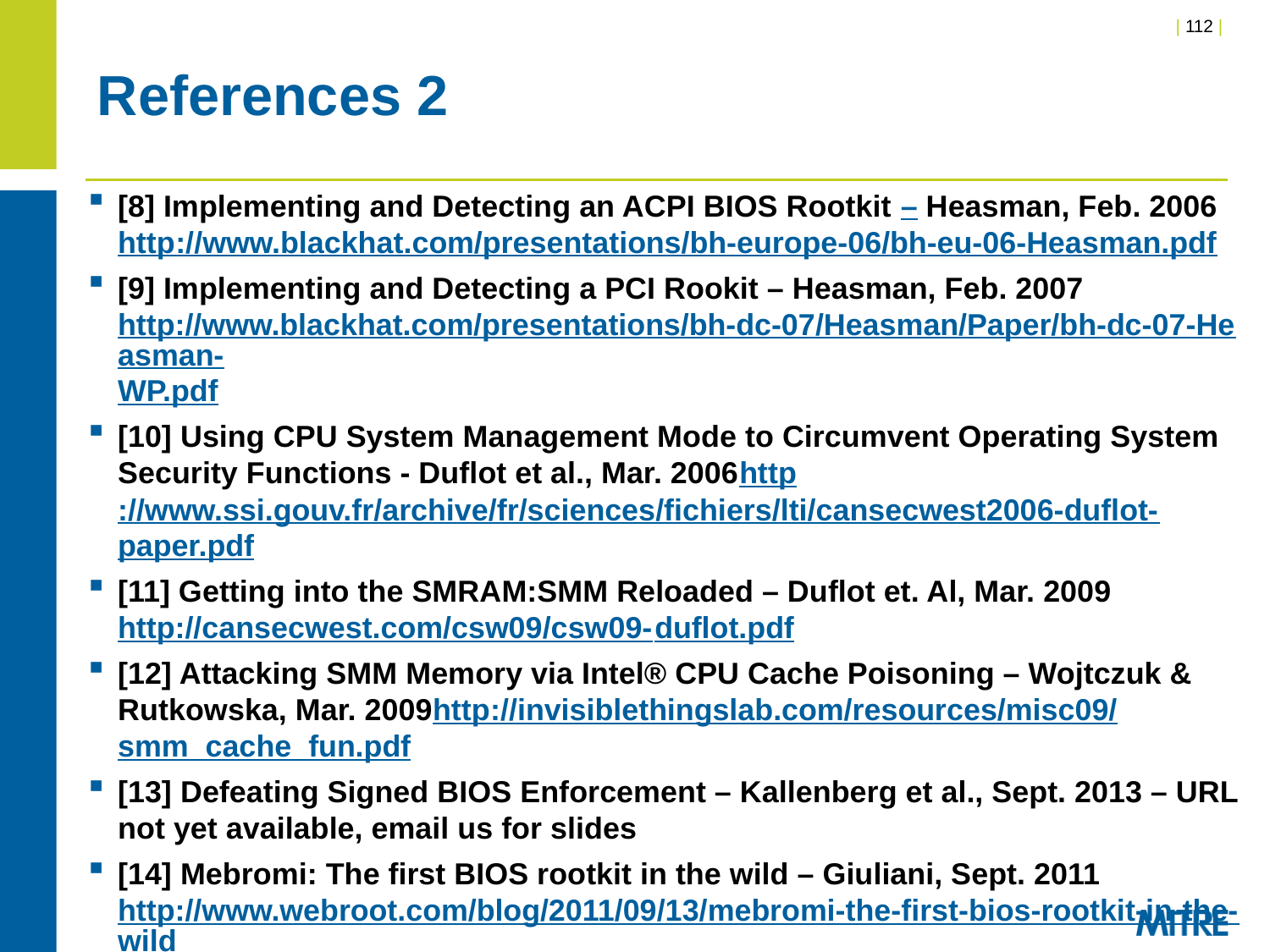

# References 2
[8] Implementing and Detecting an ACPI BIOS Rootkit – Heasman, Feb. 2006http://www.blackhat.com/presentations/bh-europe-06/bh-eu-06-Heasman.pdf
[9] Implementing and Detecting a PCI Rookit – Heasman, Feb. 2007 http://www.blackhat.com/presentations/bh-dc-07/Heasman/Paper/bh-dc-07-Heasman-WP.pdf
[10] Using CPU System Management Mode to Circumvent Operating System Security Functions - Duflot et al., Mar. 2006http://www.ssi.gouv.fr/archive/fr/sciences/fichiers/lti/cansecwest2006-duflot-paper.pdf
[11] Getting into the SMRAM:SMM Reloaded – Duflot et. Al, Mar. 2009 http://cansecwest.com/csw09/csw09-duflot.pdf
[12] Attacking SMM Memory via Intel® CPU Cache Poisoning – Wojtczuk & Rutkowska, Mar. 2009http://invisiblethingslab.com/resources/misc09/smm_cache_fun.pdf
[13] Defeating Signed BIOS Enforcement – Kallenberg et al., Sept. 2013 – URL not yet available, email us for slides
[14] Mebromi: The first BIOS rootkit in the wild – Giuliani, Sept. 2011 http://www.webroot.com/blog/2011/09/13/mebromi-the-first-bios-rootkit-in-the-wild/